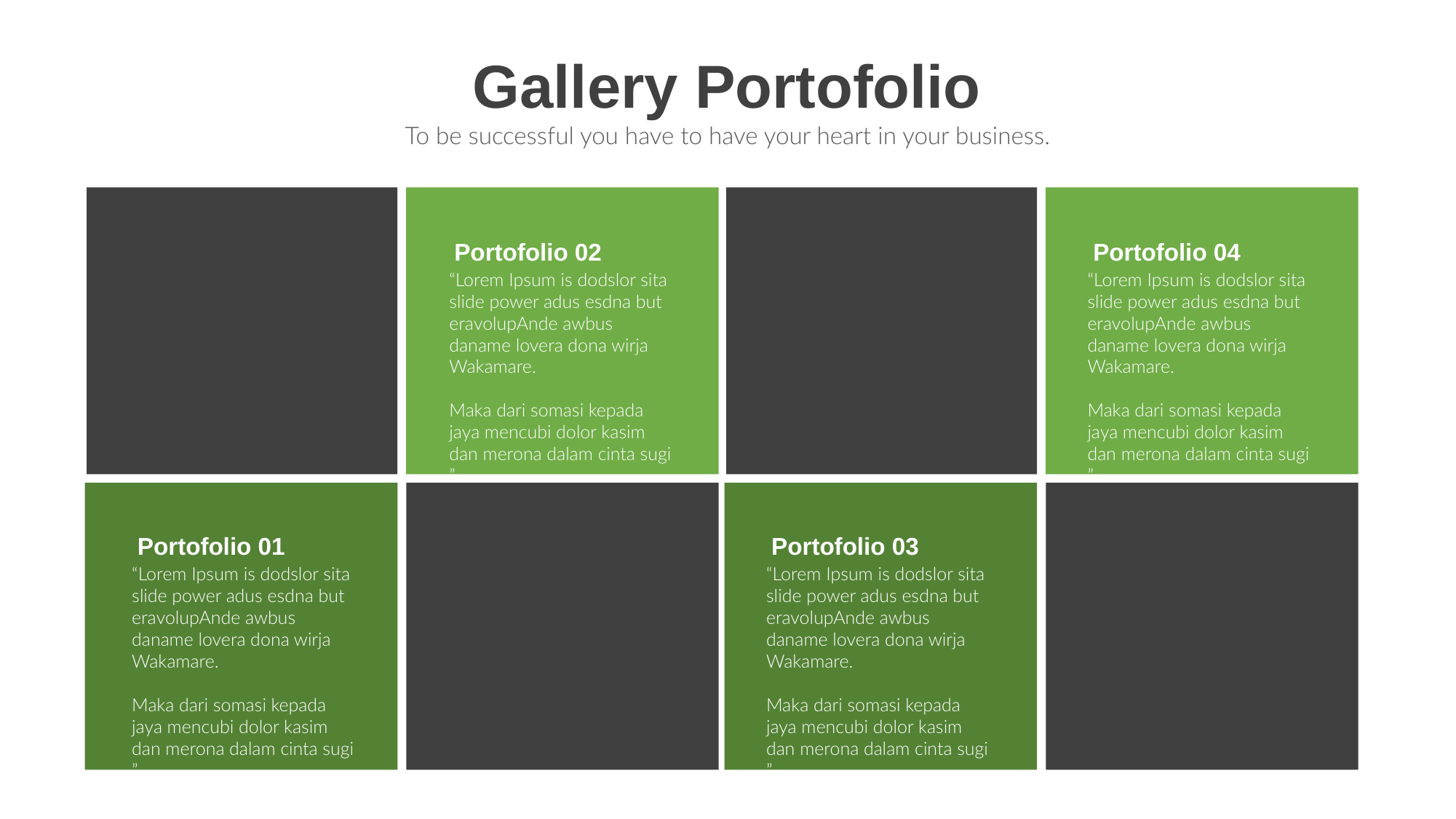

Gallery Portofolio
To be successful you have to have your heart in your business.

Portofolio 01
“Lorem Ipsum is dodslor sita slide power adus esdna but eravolupAnde awbus daname lovera dona wirja Wakamare.

Maka dari somasi kepada jaya mencubi dolor kasim dan merona dalam cinta sugi ”

Portofolio 02
“Lorem Ipsum is dodslor sita slide power adus esdna but eravolupAnde awbus daname lovera dona wirja Wakamare.

Maka dari somasi kepada jaya mencubi dolor kasim dan merona dalam cinta sugi ”

Portofolio 03
“Lorem Ipsum is dodslor sita slide power adus esdna but eravolupAnde awbus daname lovera dona wirja Wakamare.

Maka dari somasi kepada jaya mencubi dolor kasim dan merona dalam cinta sugi ”

Portofolio 04
“Lorem Ipsum is dodslor sita slide power adus esdna but eravolupAnde awbus daname lovera dona wirja Wakamare.

Maka dari somasi kepada jaya mencubi dolor kasim dan merona dalam cinta sugi ”